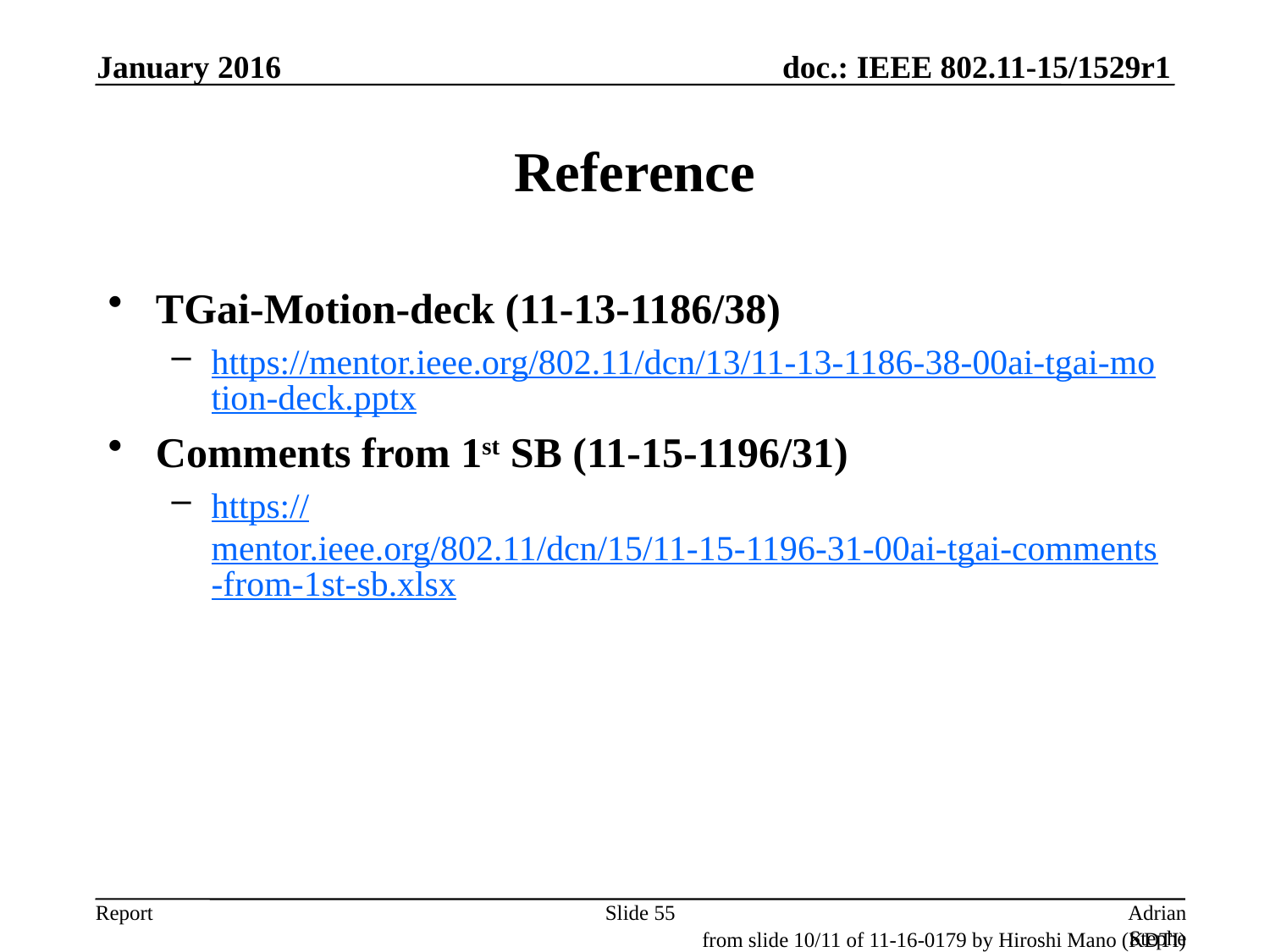

January 2016
# Reference
TGai-Motion-deck (11-13-1186/38)
https://mentor.ieee.org/802.11/dcn/13/11-13-1186-38-00ai-tgai-motion-deck.pptx
Comments from 1st SB (11-15-1196/31)
https://mentor.ieee.org/802.11/dcn/15/11-15-1196-31-00ai-tgai-comments-from-1st-sb.xlsx

Slide 55
Adrian Stephens, Intel Corporation
from slide 10/11 of 11-16-0179 by Hiroshi Mano (KDTI)